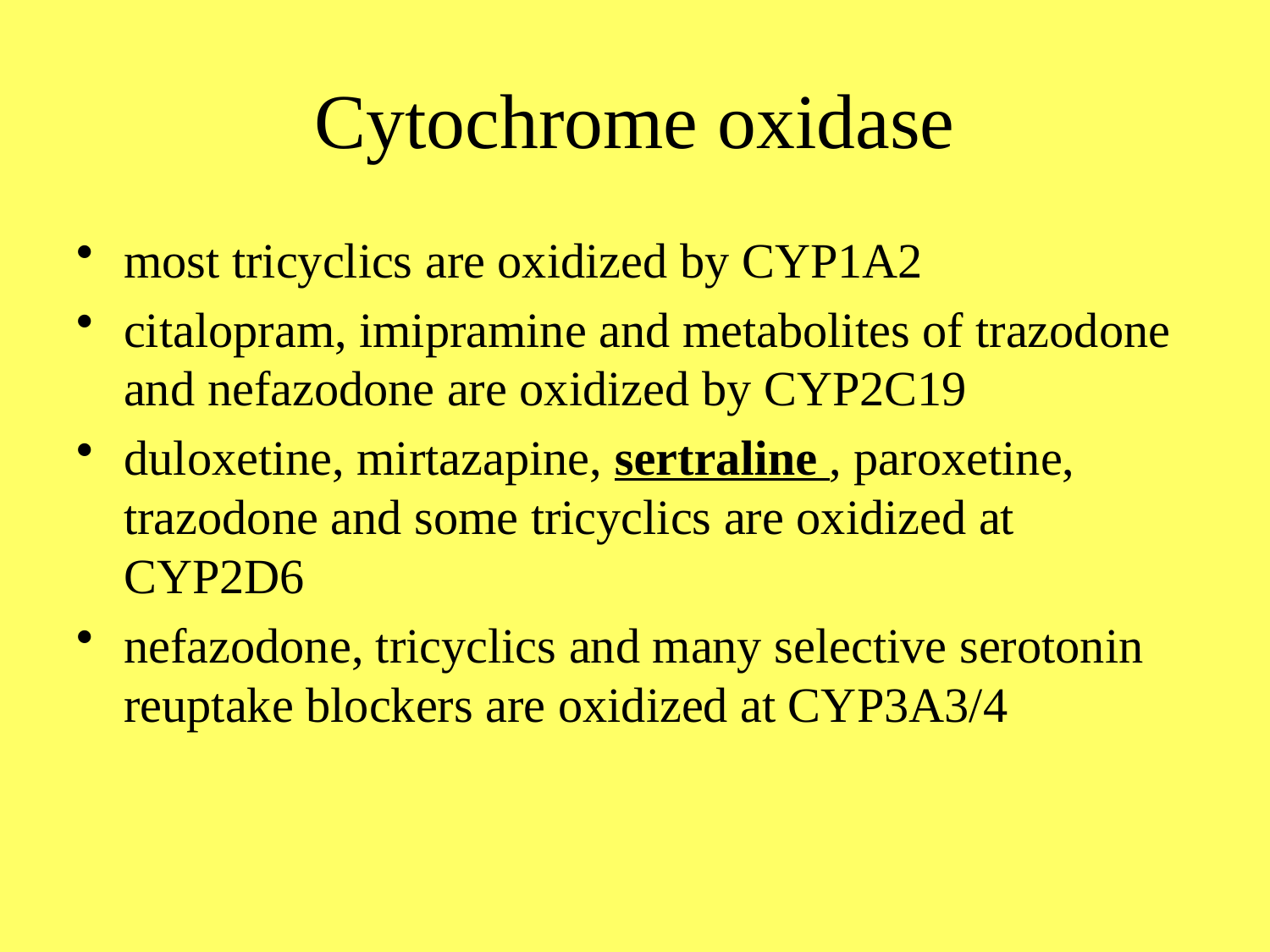

# Cytochrome oxidase
most tricyclics are oxidized by CYP1A2
citalopram, imipramine and metabolites of trazodone and nefazodone are oxidized by CYP2C19
duloxetine, mirtazapine, sertraline , paroxetine, trazodone and some tricyclics are oxidized at CYP2D6
nefazodone, tricyclics and many selective serotonin reuptake blockers are oxidized at CYP3A3/4